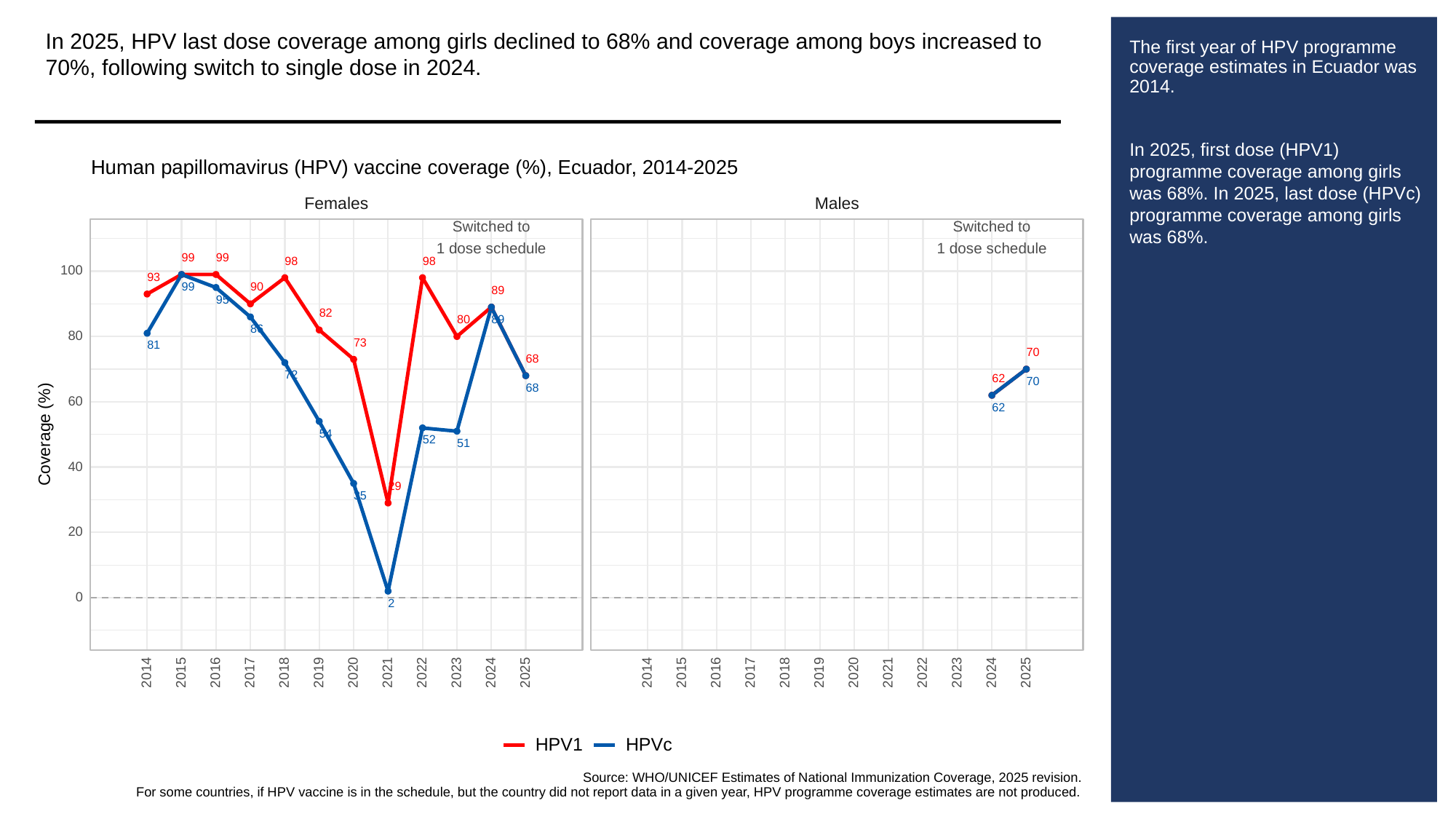

In 2025, HPV last dose coverage among girls declined to 68% and coverage among boys increased to 70%, following switch to single dose in 2024.
# The first year of HPV programme coverage estimates in Ecuador was 2014.

In 2025, first dose (HPV1) programme coverage among girls was 68%. In 2025, last dose (HPVc) programme coverage among girls was 68%.

Human papillomavirus (HPV) vaccine coverage (%), Ecuador, 2014-2025
Females
Males

Switched to
Switched to

1 dose schedule
1 dose schedule
99
99
98
98
100

93

99
90

89

95

82

89
80
86

80

73
81
70
68

72

62
70
68

60

62

Coverage (%)

54

52
51
40

29
35

20

0

2

2023
2023
2014
2015
2016
2017
2018
2019
2020
2021
2022
2024
2025
2014
2015
2016
2017
2018
2019
2020
2021
2022
2024
2025
HPVc
HPV1

Source: WHO/UNICEF Estimates of National Immunization Coverage, 2025 revision.
For some countries, if HPV vaccine is in the schedule, but the country did not report data in a given year, HPV programme coverage estimates are not produced.